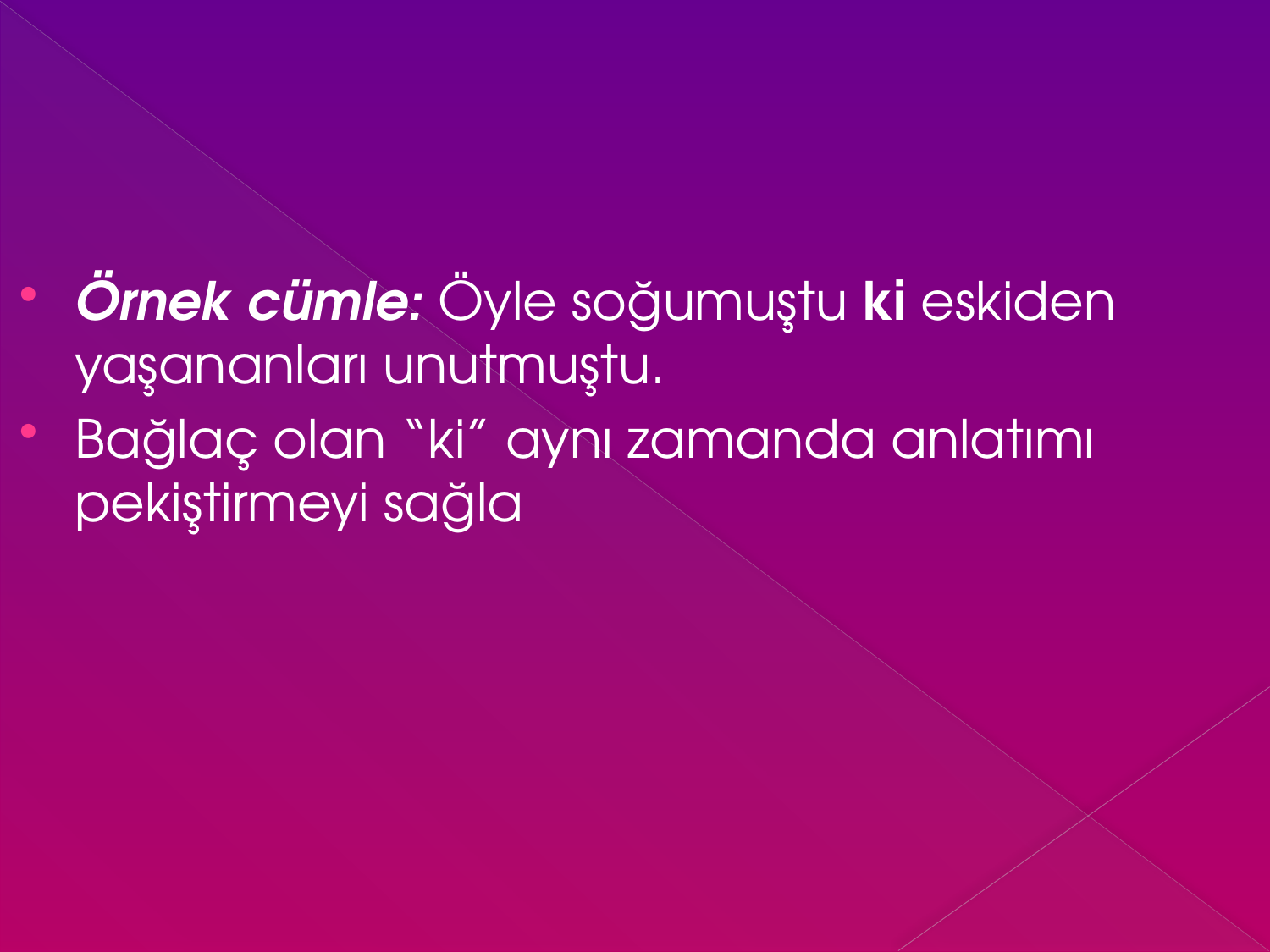

#
Örnek cümle: Öyle soğumuştu ki eskiden yaşananları unutmuştu.
Bağlaç olan “ki” aynı zamanda anlatımı  pekiştirmeyi sağla